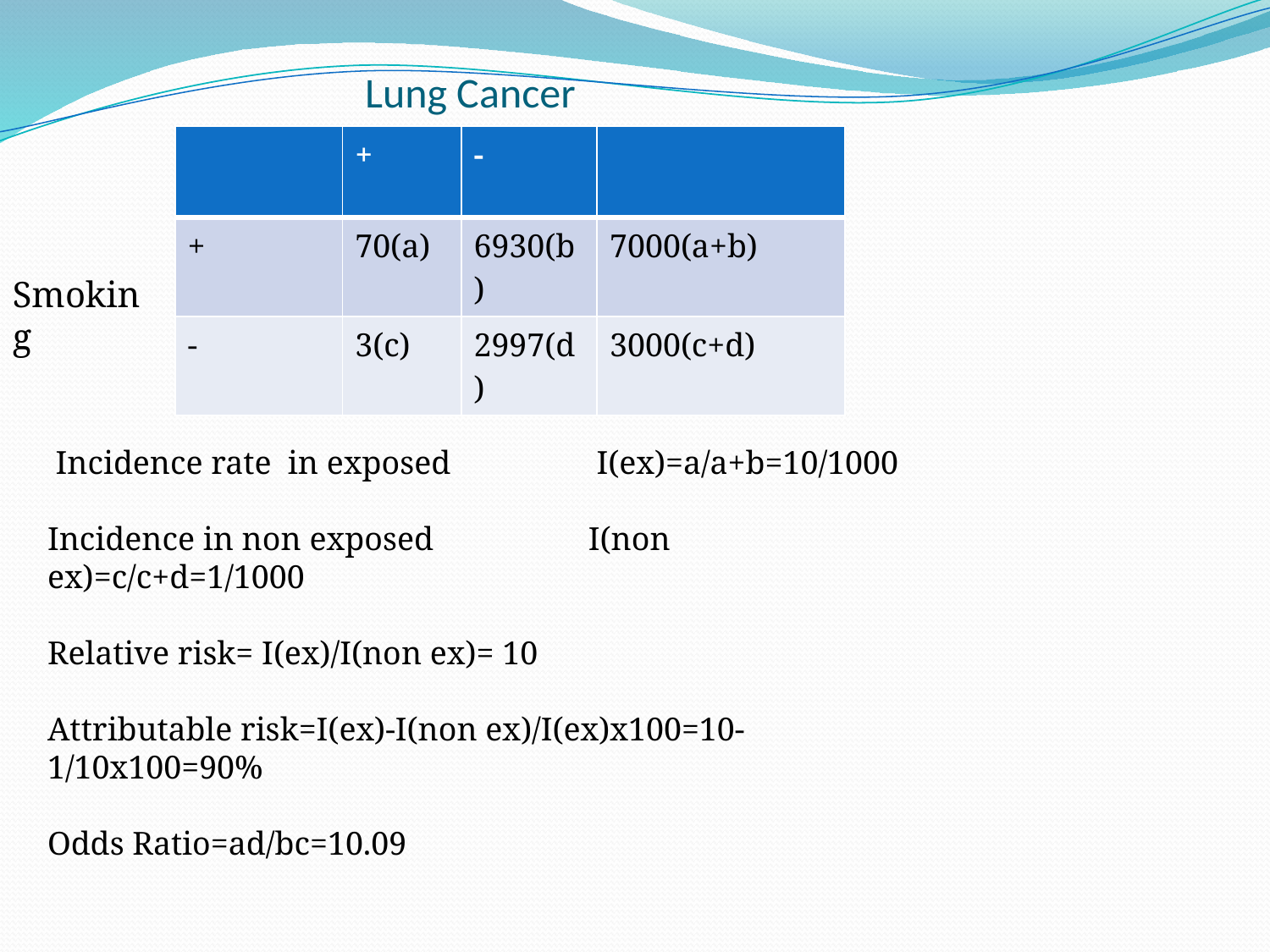

# Lung Cancer
|  | + | - |  |
| --- | --- | --- | --- |
| + | 70(a) | 6930(b) | 7000(a+b) |
| - | 3(c) | 2997(d) | 3000(c+d) |
Smoking
 Incidence rate  in exposed 	     I(ex)=a/a+b=10/1000

Incidence in non exposed	    I(non ex)=c/c+d=1/1000

Relative risk= I(ex)/I(non ex)= 10

Attributable risk=I(ex)-I(non ex)/I(ex)x100=10-1/10x100=90%

Odds Ratio=ad/bc=10.09